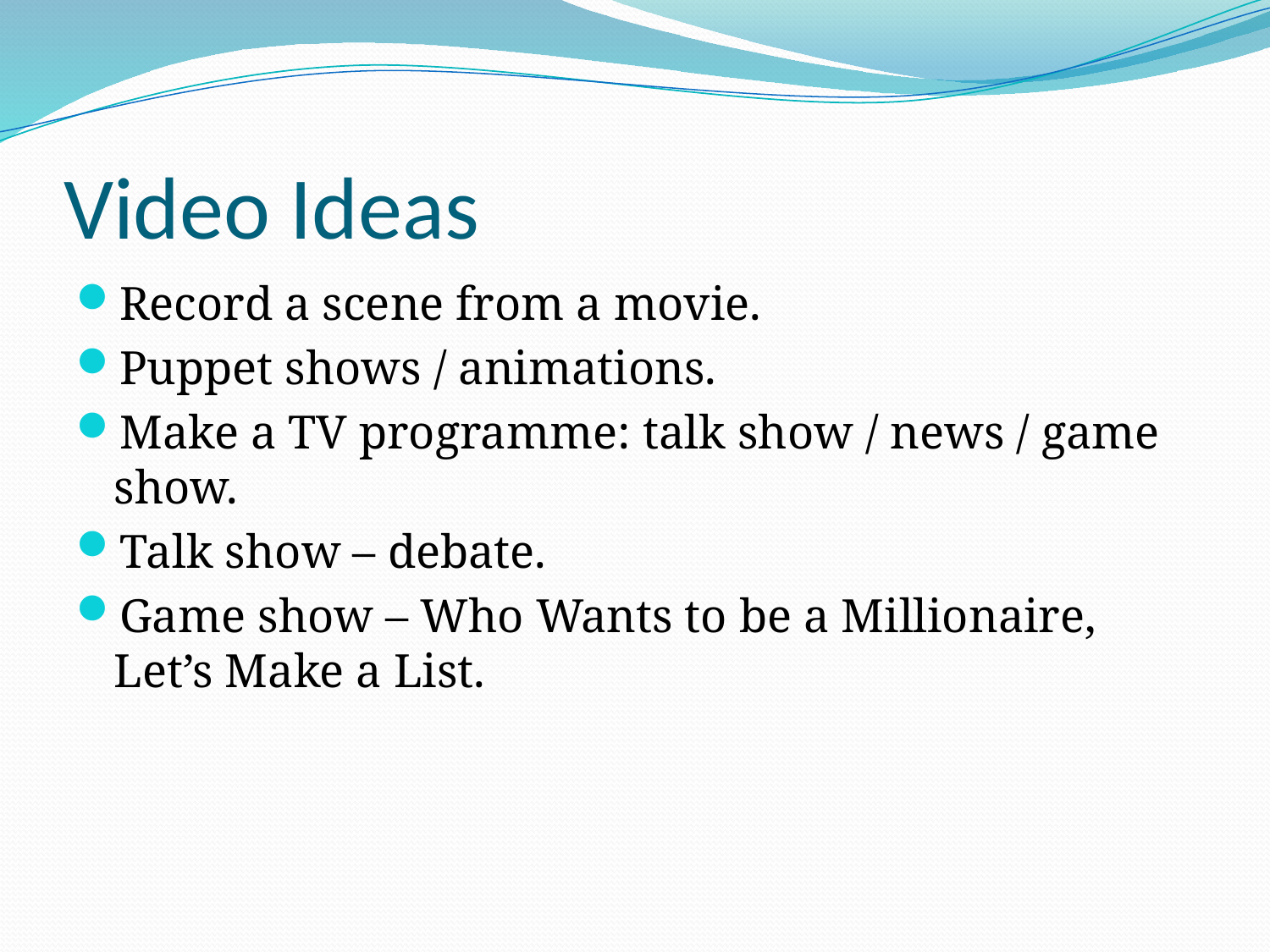

# Video Ideas
Record a scene from a movie.
Puppet shows / animations.
Make a TV programme: talk show / news / game show.
Talk show – debate.
Game show – Who Wants to be a Millionaire, Let’s Make a List.